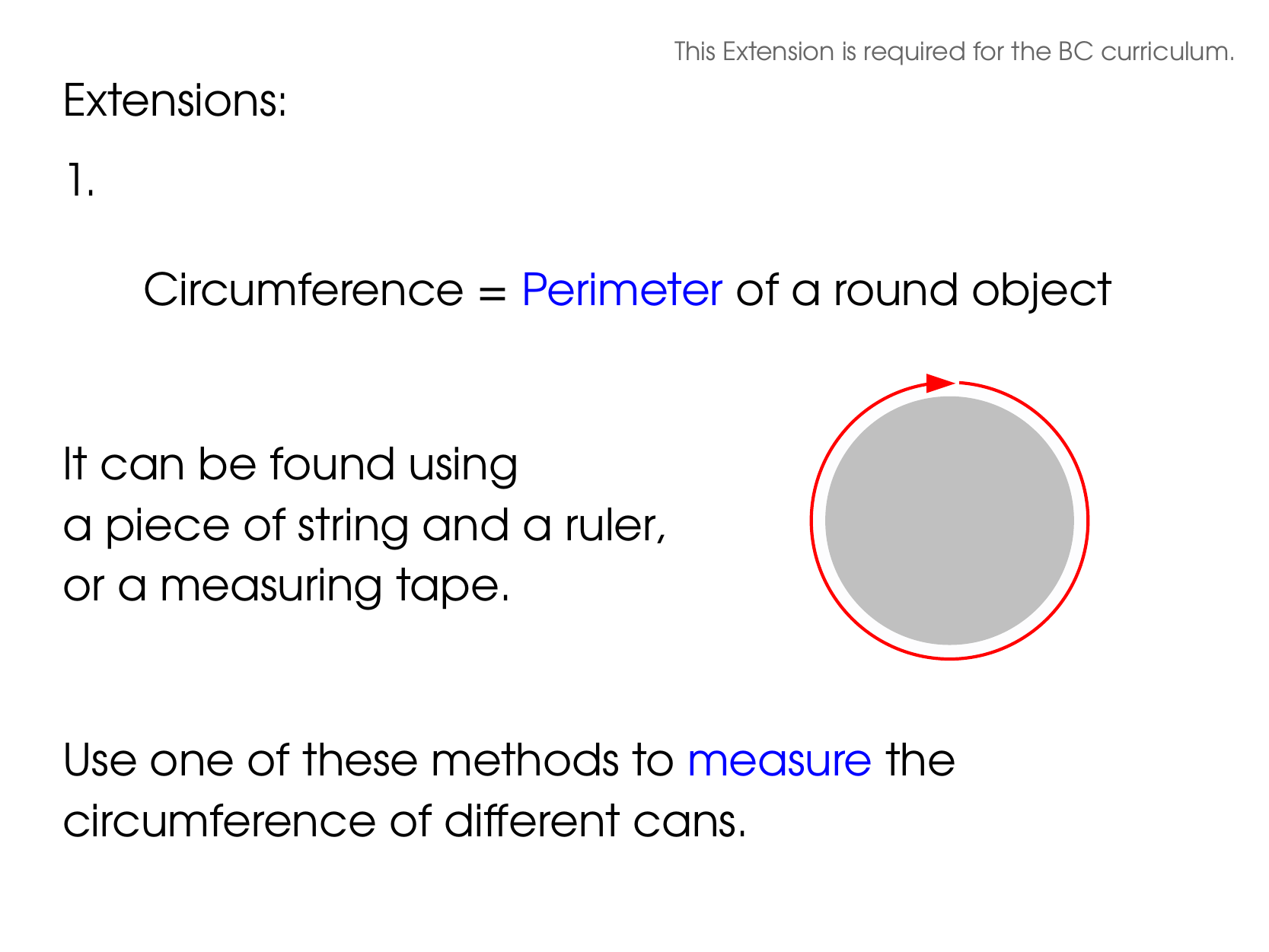

This Extension is required for the BC curriculum.
Extensions:
1.

Circumference = Perimeter of a round object

It can be found using
a piece of string and a ruler,
or a measuring tape.

Use one of these methods to measure the circumference of different cans.